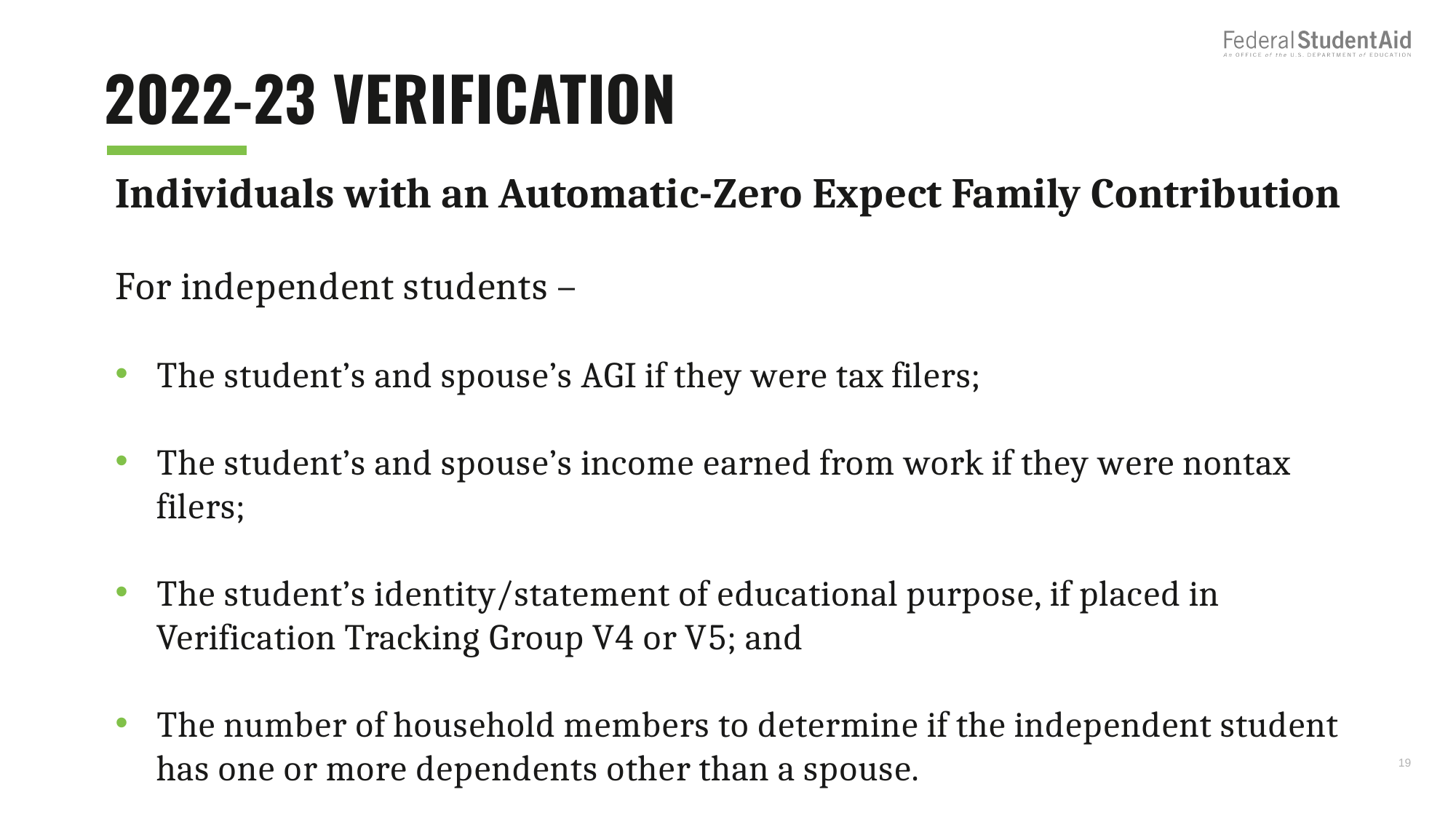

# 2022-23 Verification
Individuals with an Automatic-Zero Expect Family Contribution

For independent students –

The student’s and spouse’s AGI if they were tax filers;

The student’s and spouse’s income earned from work if they were nontax filers;

The student’s identity/statement of educational purpose, if placed in Verification Tracking Group V4 or V5; and

The number of household members to determine if the independent student has one or more dependents other than a spouse.
19